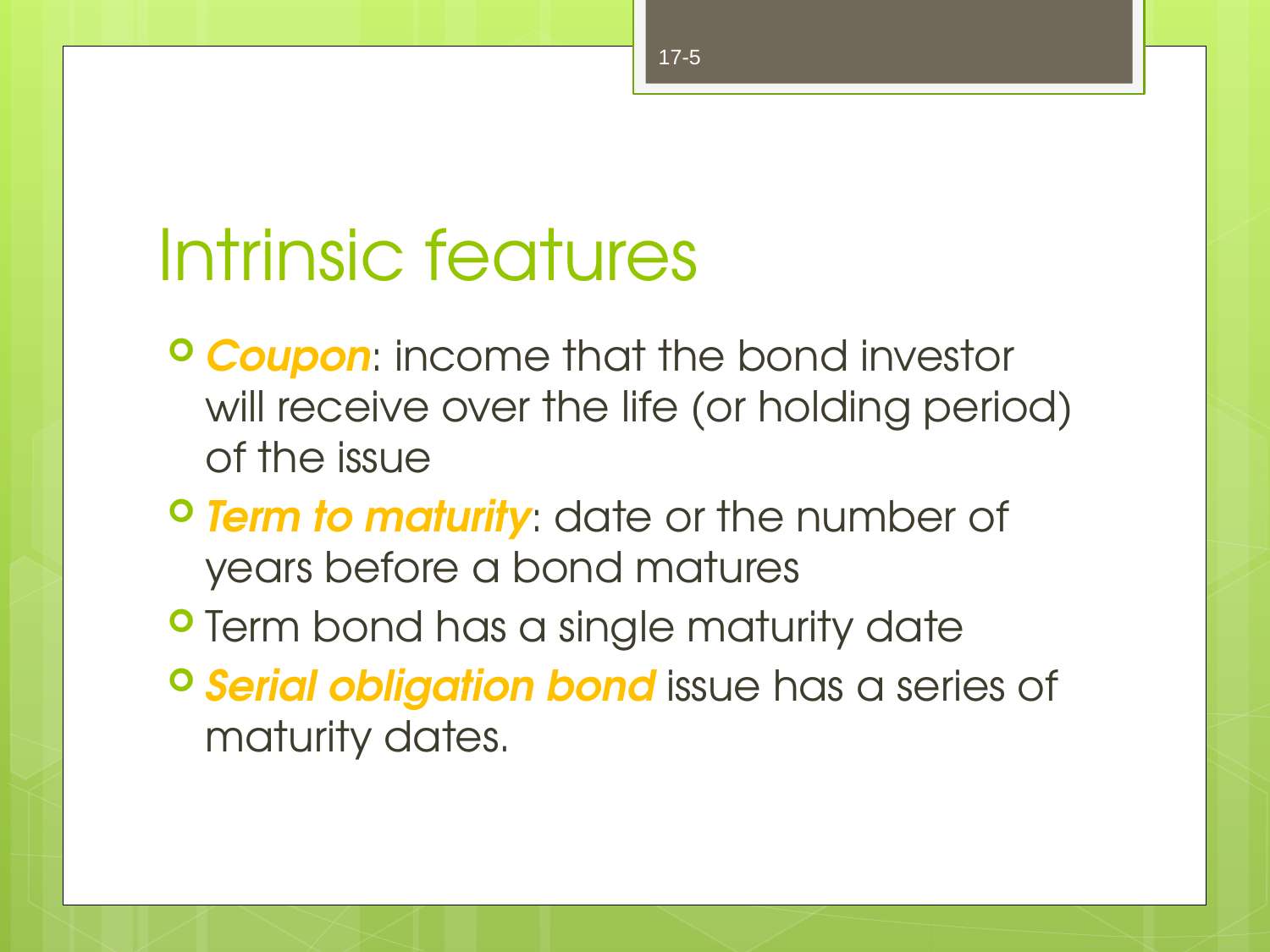

17-5
# Intrinsic features
Coupon: income that the bond investor will receive over the life (or holding period) of the issue
Term to maturity: date or the number of years before a bond matures
Term bond has a single maturity date
Serial obligation bond issue has a series of maturity dates.